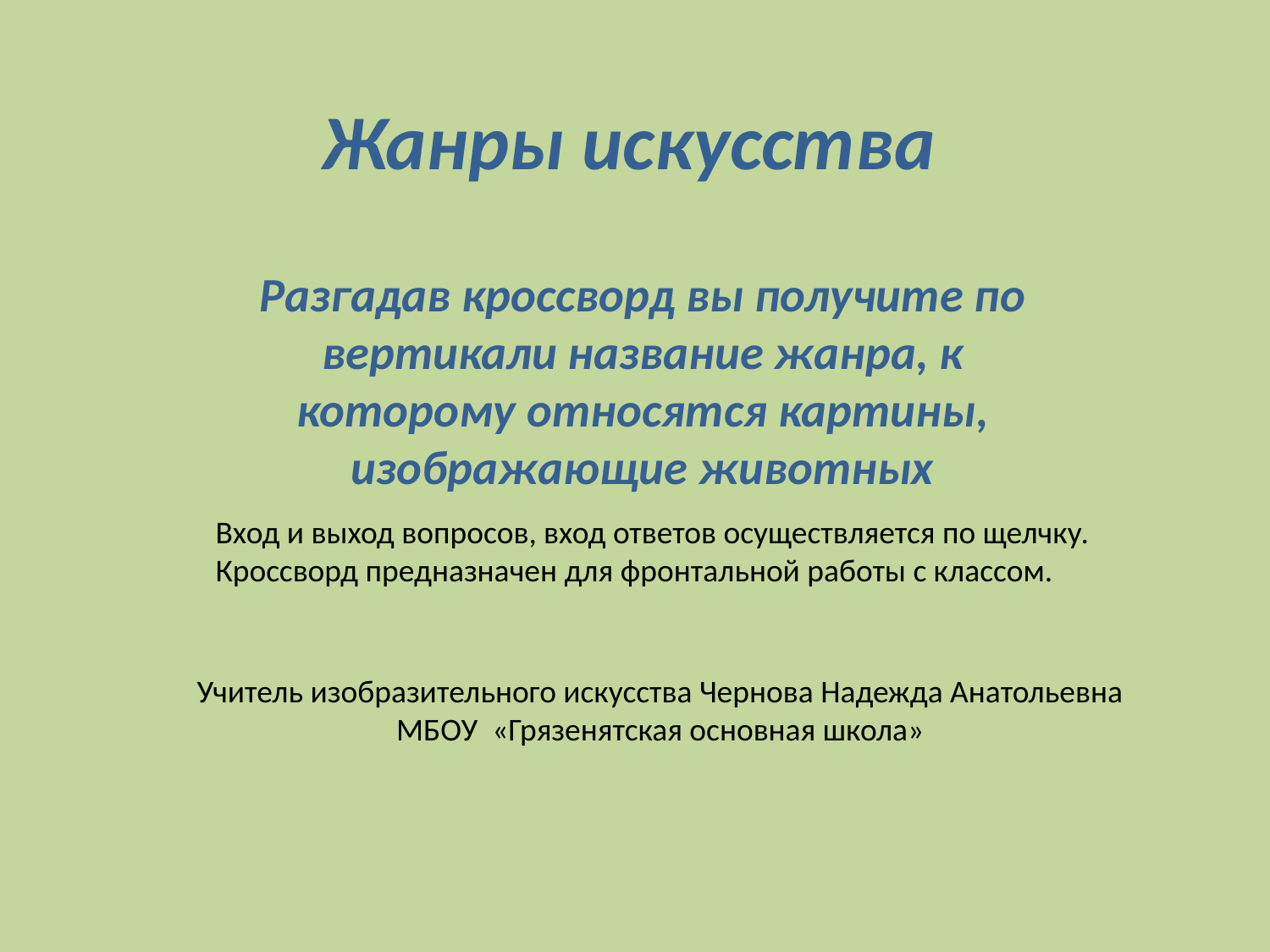

# Жанры искусства
Разгадав кроссворд вы получите по вертикали название жанра, к которому относятся картины, изображающие животных
Вход и выход вопросов, вход ответов осуществляется по щелчку.
Кроссворд предназначен для фронтальной работы с классом.
Учитель изобразительного искусства Чернова Надежда Анатольевна
МБОУ  «Грязенятская основная школа»